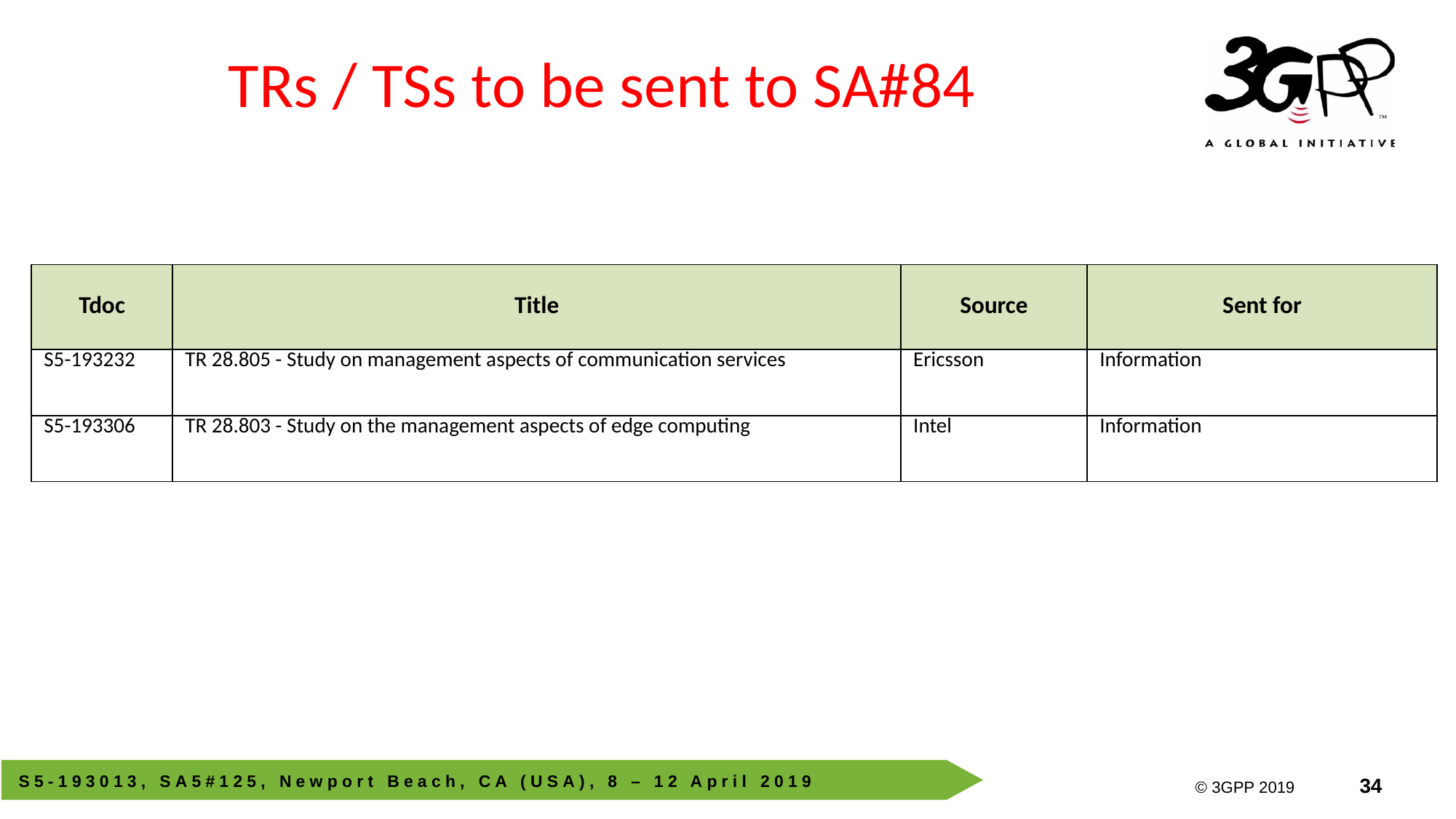

# TRs / TSs to be sent to SA#84
| Tdoc | Title | Source | Sent for |
| --- | --- | --- | --- |
| S5-193232 | TR 28.805 - Study on management aspects of communication services | Ericsson | Information |
| S5-193306 | TR 28.803 - Study on the management aspects of edge computing | Intel | Information |